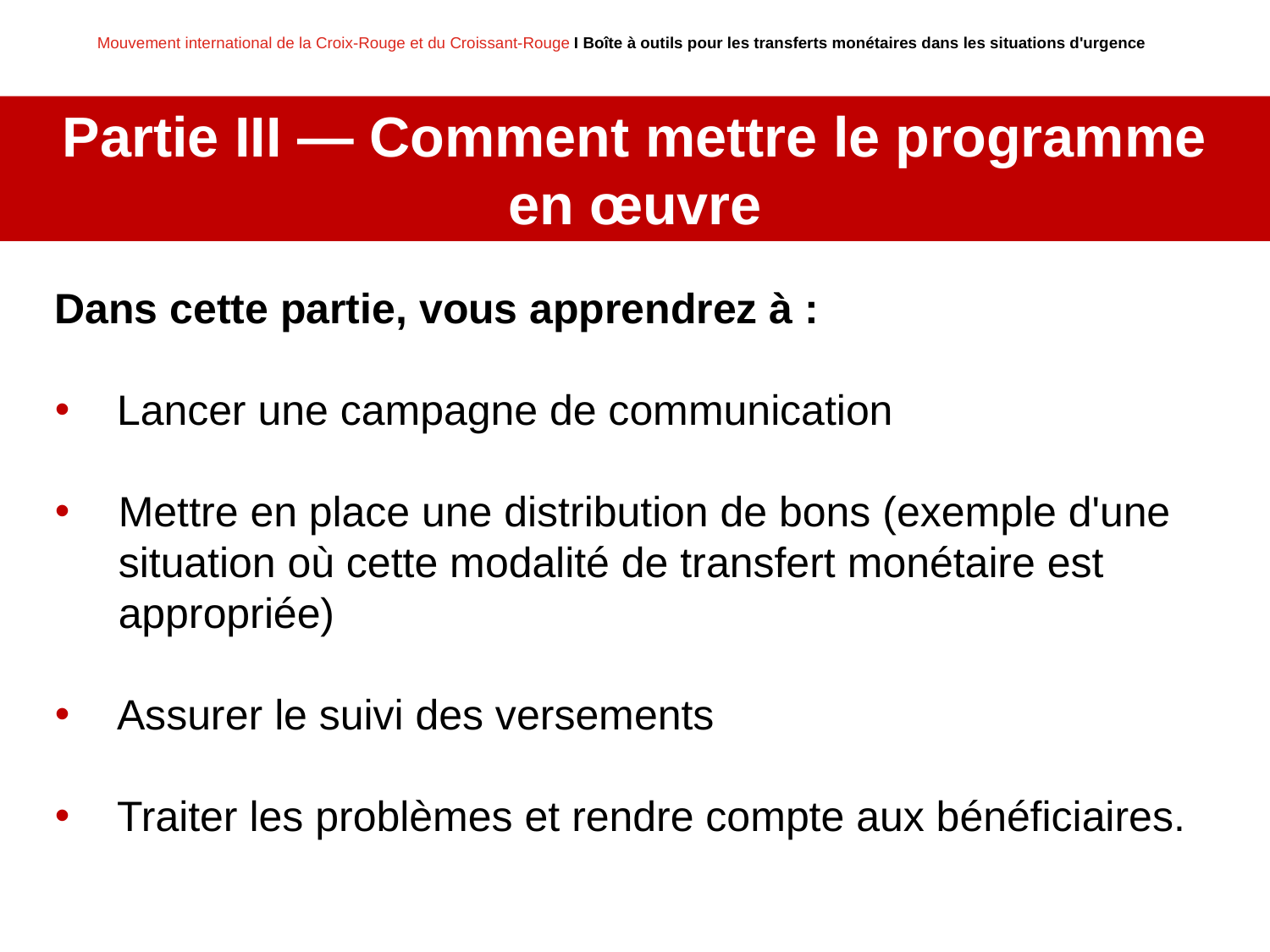

Partie III — Comment mettre le programme
en œuvre
Dans cette partie, vous apprendrez à :

    Lancer une campagne de communication

Mettre en place une distribution de bons (exemple d'une situation où cette modalité de transfert monétaire est appropriée)

    Assurer le suivi des versements

    Traiter les problèmes et rendre compte aux bénéficiaires.